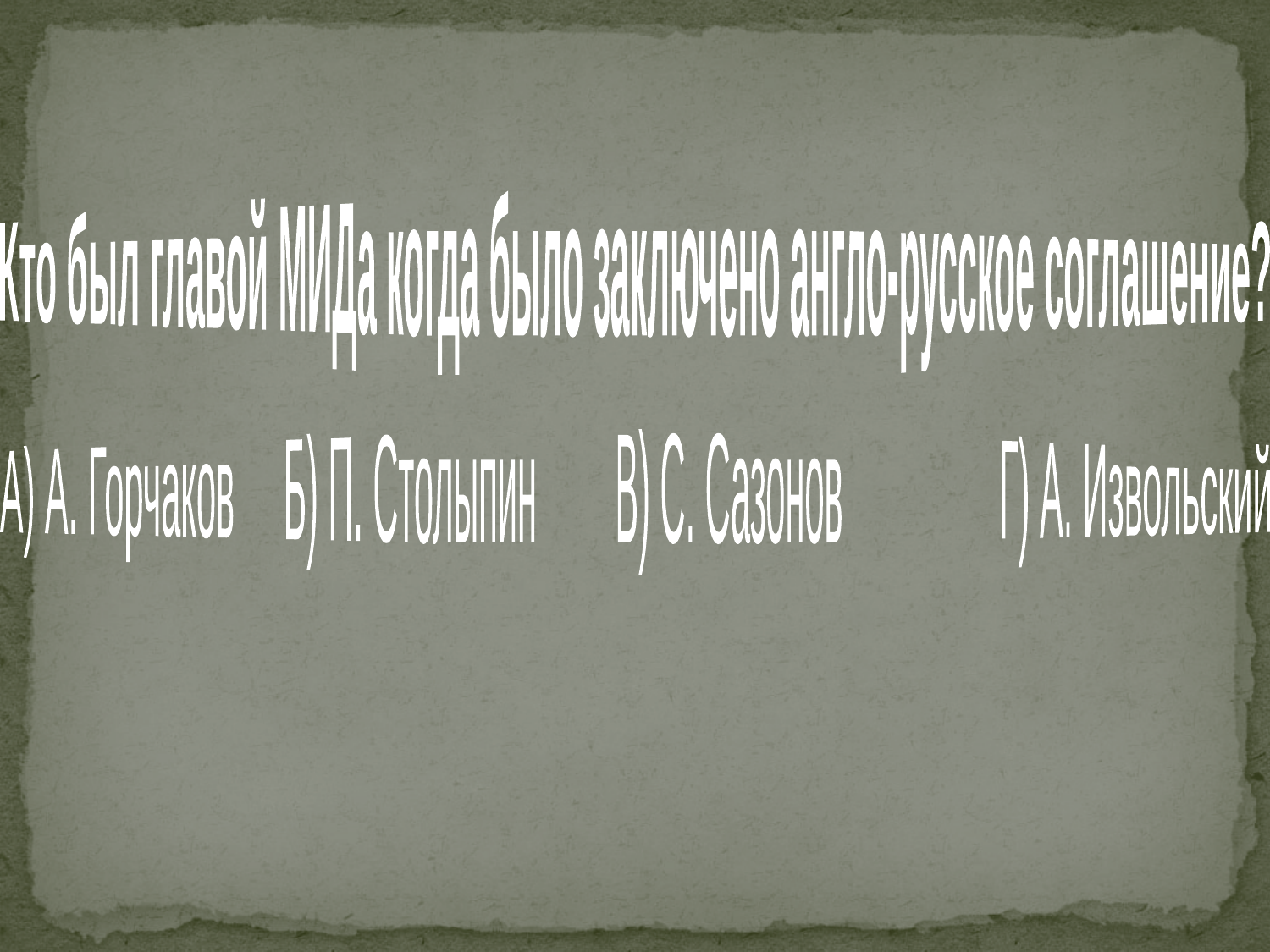

Кто был главой МИДа когда было заключено англо-русское соглашение?
А) А. Горчаков     Б) П. Столыпин        В) С. Сазонов                Г) А. Извольский